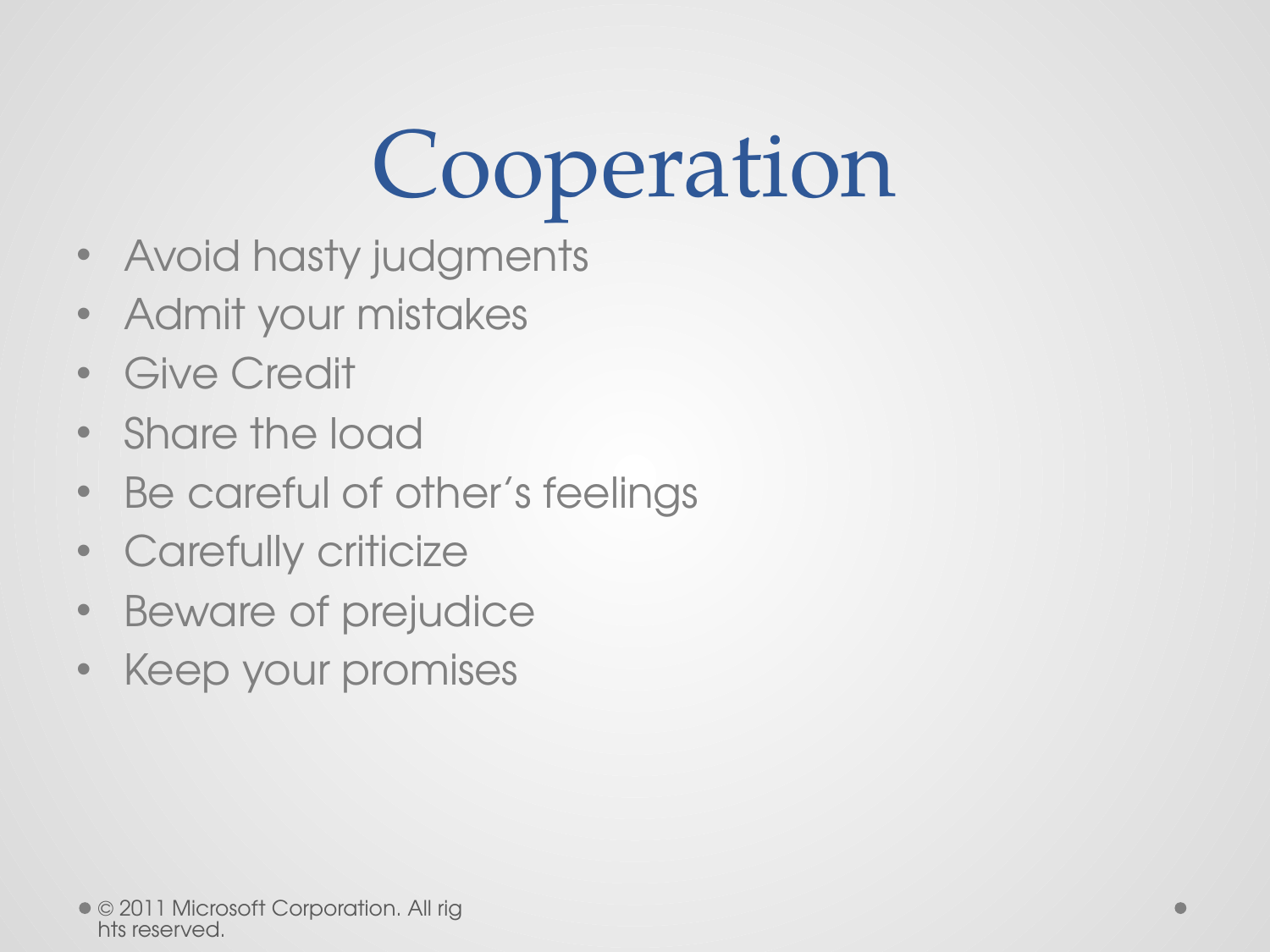

# Cooperation
Avoid hasty judgments
Admit your mistakes
Give Credit
Share the load
Be careful of other’s feelings
Carefully criticize
Beware of prejudice
Keep your promises
© 2011 Microsoft Corporation. All rights reserved.